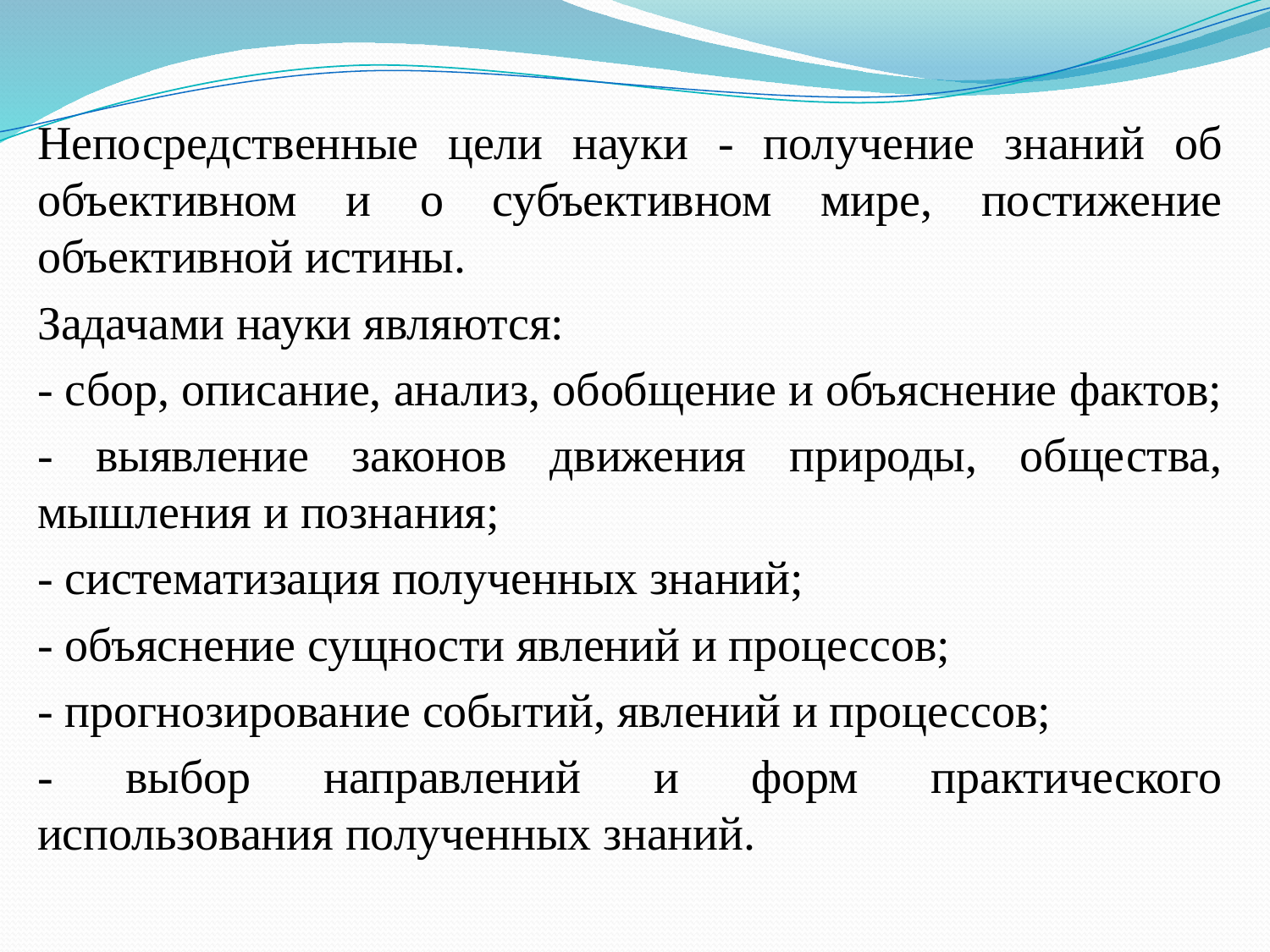

Непосредственные цели науки - получение знаний об объективном и о субъективном мире, постижение объективной истины.
Задачами науки являются:
- сбор, описание, анализ, обобщение и объяснение фактов;
- выявление законов движения природы, общества, мышления и познания;
- систематизация полученных знаний;
- объяснение сущности явлений и процессов;
- прогнозирование событий, явлений и процессов;
- выбор направлений и форм практического использования полученных знаний.